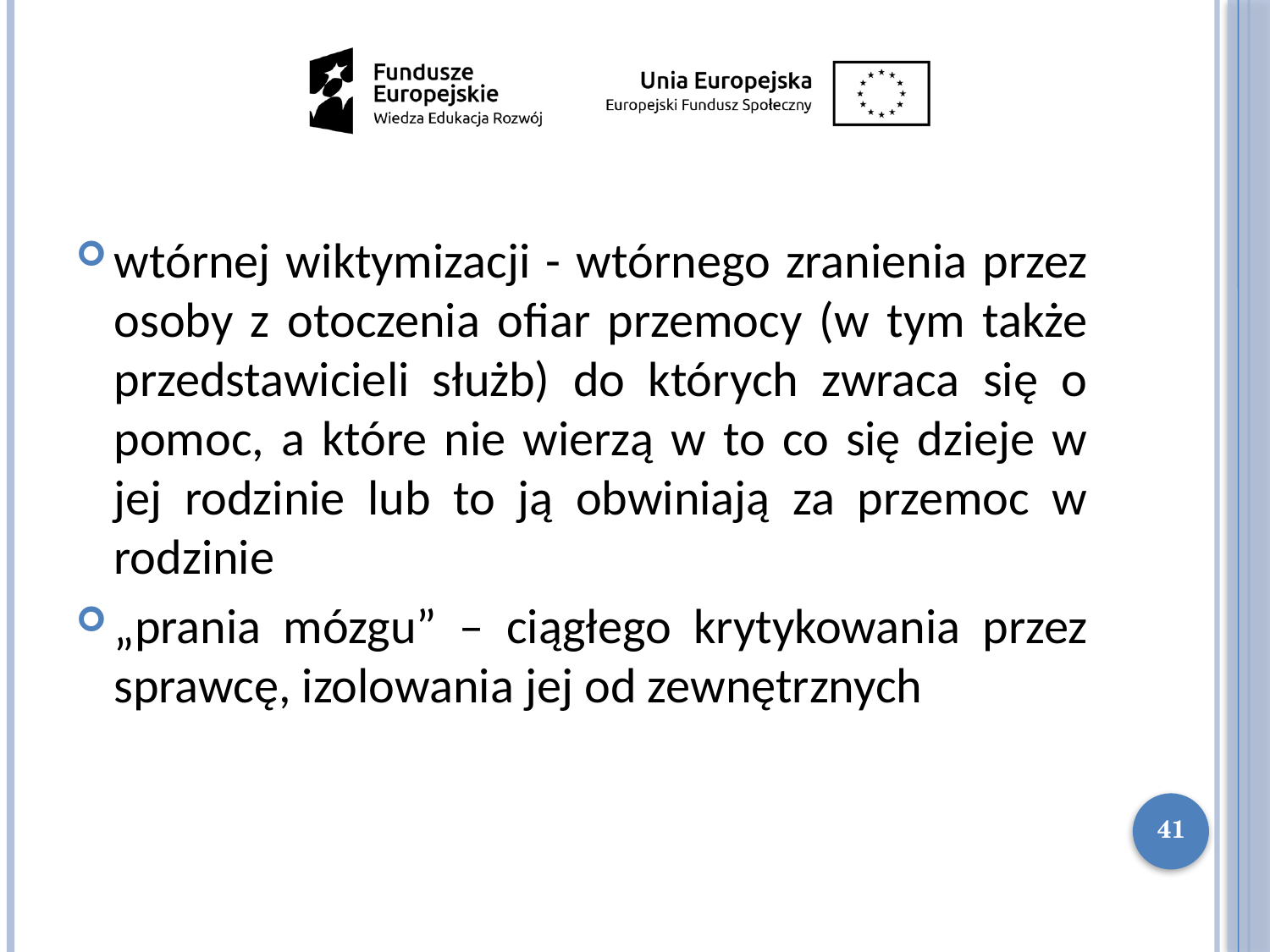

wtórnej wiktymizacji - wtórnego zranienia przez osoby z otoczenia ofiar przemocy (w tym także przedstawicieli służb) do których zwraca się o pomoc, a które nie wierzą w to co się dzieje w jej rodzinie lub to ją obwiniają za przemoc w rodzinie
„prania mózgu” – ciągłego krytykowania przez sprawcę, izolowania jej od zewnętrznych

41